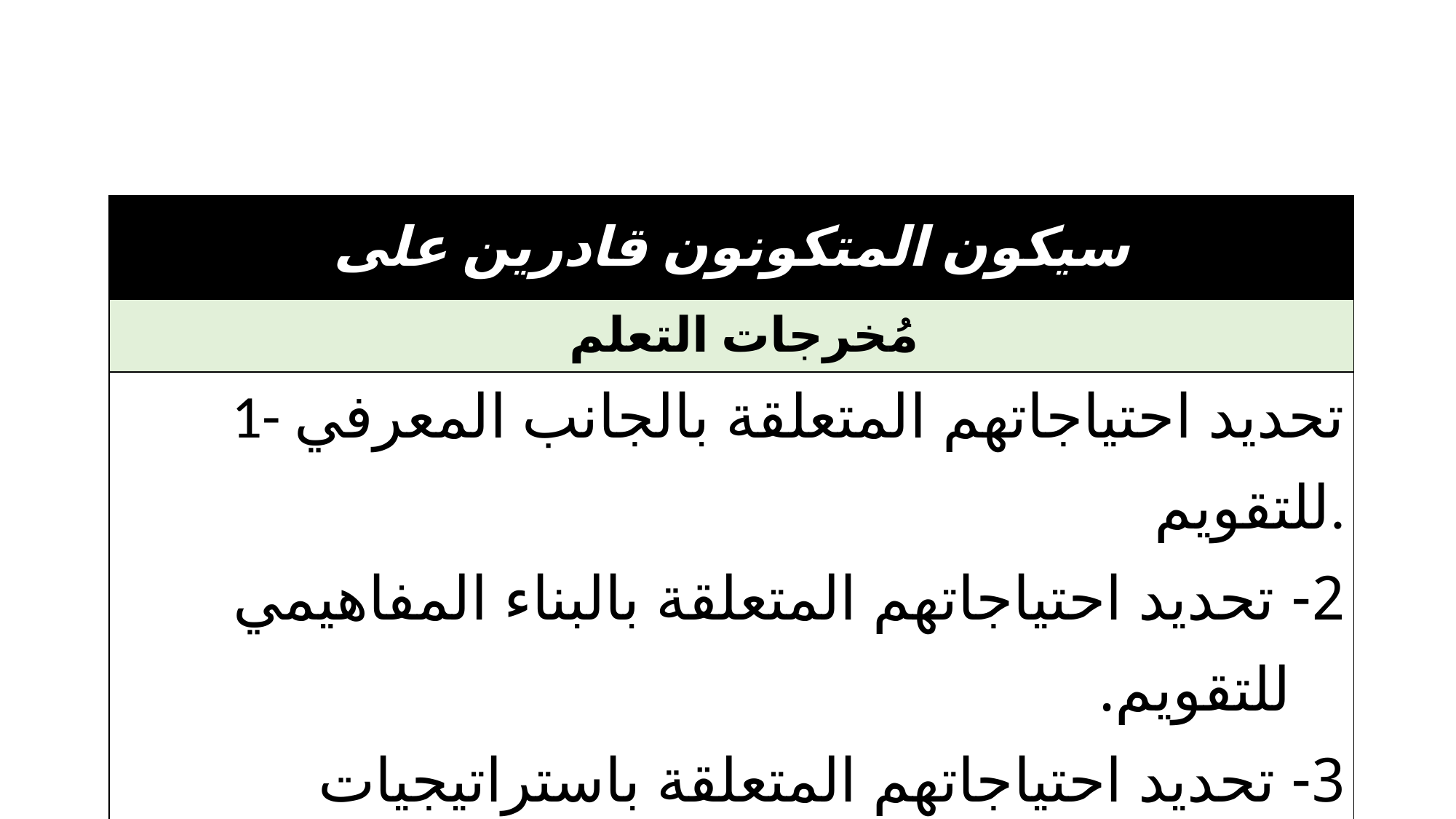

| سيكون المتكونون قادرين على |
| --- |
| مُخرجات التعلم |
| 1- تحديد احتياجاتهم المتعلقة بالجانب المعرفي للتقويم. 2- تحديد احتياجاتهم المتعلقة بالبناء المفاهيمي للتقويم. 3- تحديد احتياجاتهم المتعلقة باستراتيجيات التقويم. |